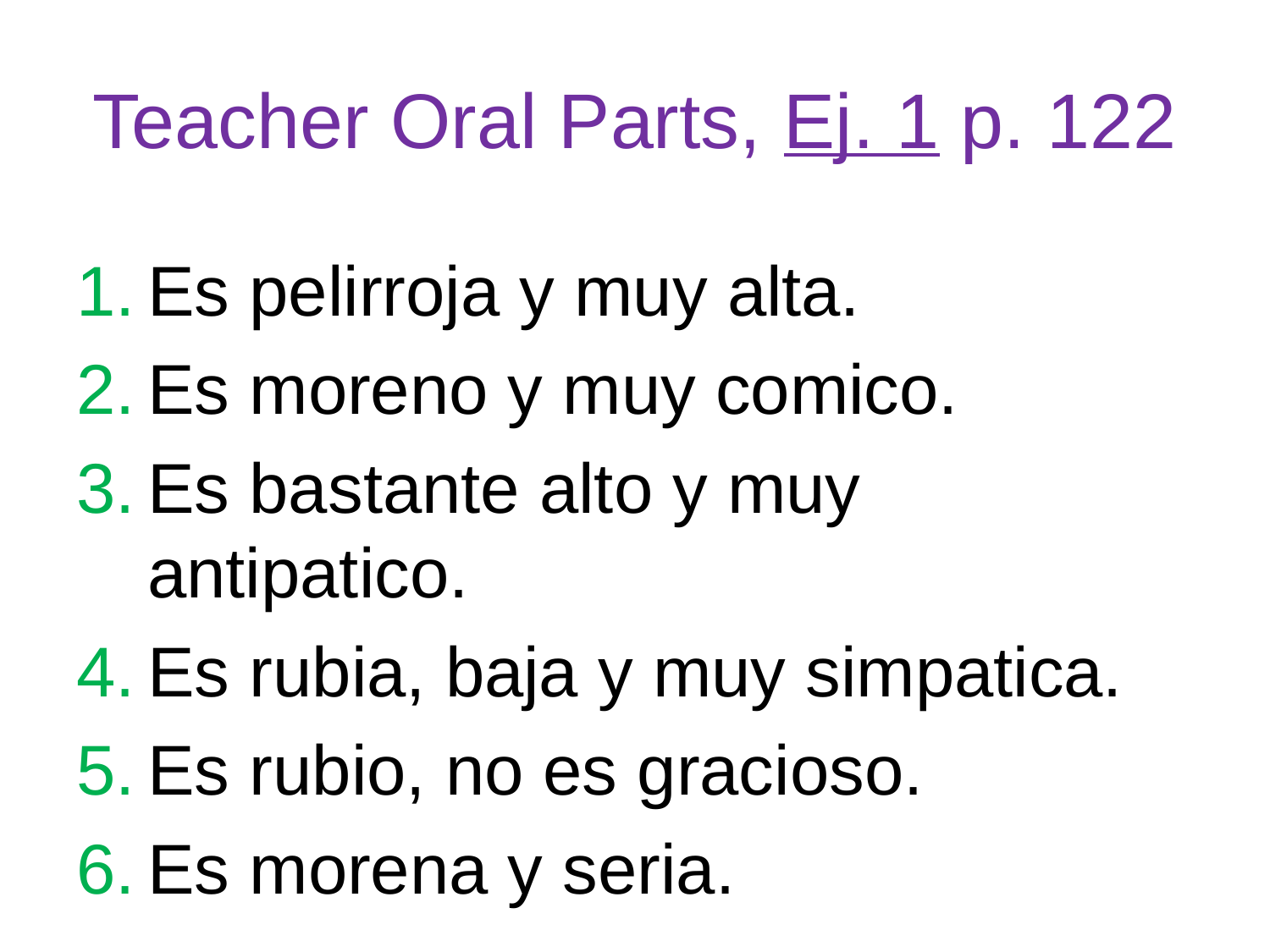

# Teacher Oral Parts, Ej. 1 p. 122
Es pelirroja y muy alta.
Es moreno y muy comico.
Es bastante alto y muy antipatico.
Es rubia, baja y muy simpatica.
Es rubio, no es gracioso.
Es morena y seria.